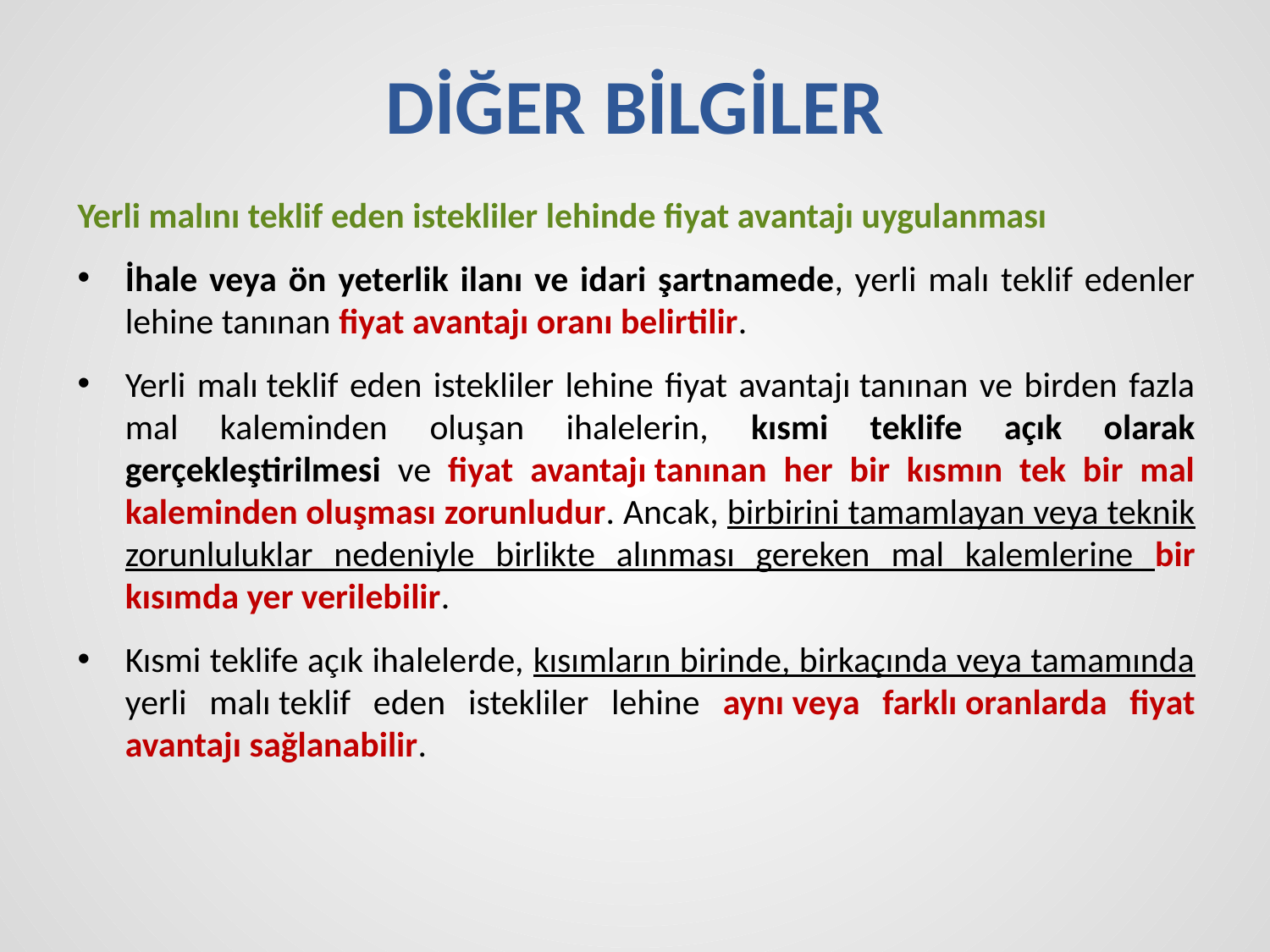

# DİĞER BİLGİLER
Yerli malını teklif eden istekliler lehinde fiyat avantajı uygulanması
İhale veya ön yeterlik ilanı ve idari şartnamede, yerli malı teklif edenler lehine tanınan fiyat avantajı oranı belirtilir.
Yerli malı teklif eden istekliler lehine fiyat avantajı tanınan ve birden fazla mal kaleminden oluşan ihalelerin, kısmi teklife açık olarak gerçekleştirilmesi ve fiyat avantajı tanınan her bir kısmın tek bir mal kaleminden oluşması zorunludur. Ancak, birbirini tamamlayan veya teknik zorunluluklar nedeniyle birlikte alınması gereken mal kalemlerine bir kısımda yer verilebilir.
Kısmi teklife açık ihalelerde, kısımların birinde, birkaçında veya tamamında yerli malı teklif eden istekliler lehine aynı veya farklı oranlarda fiyat avantajı sağlanabilir.